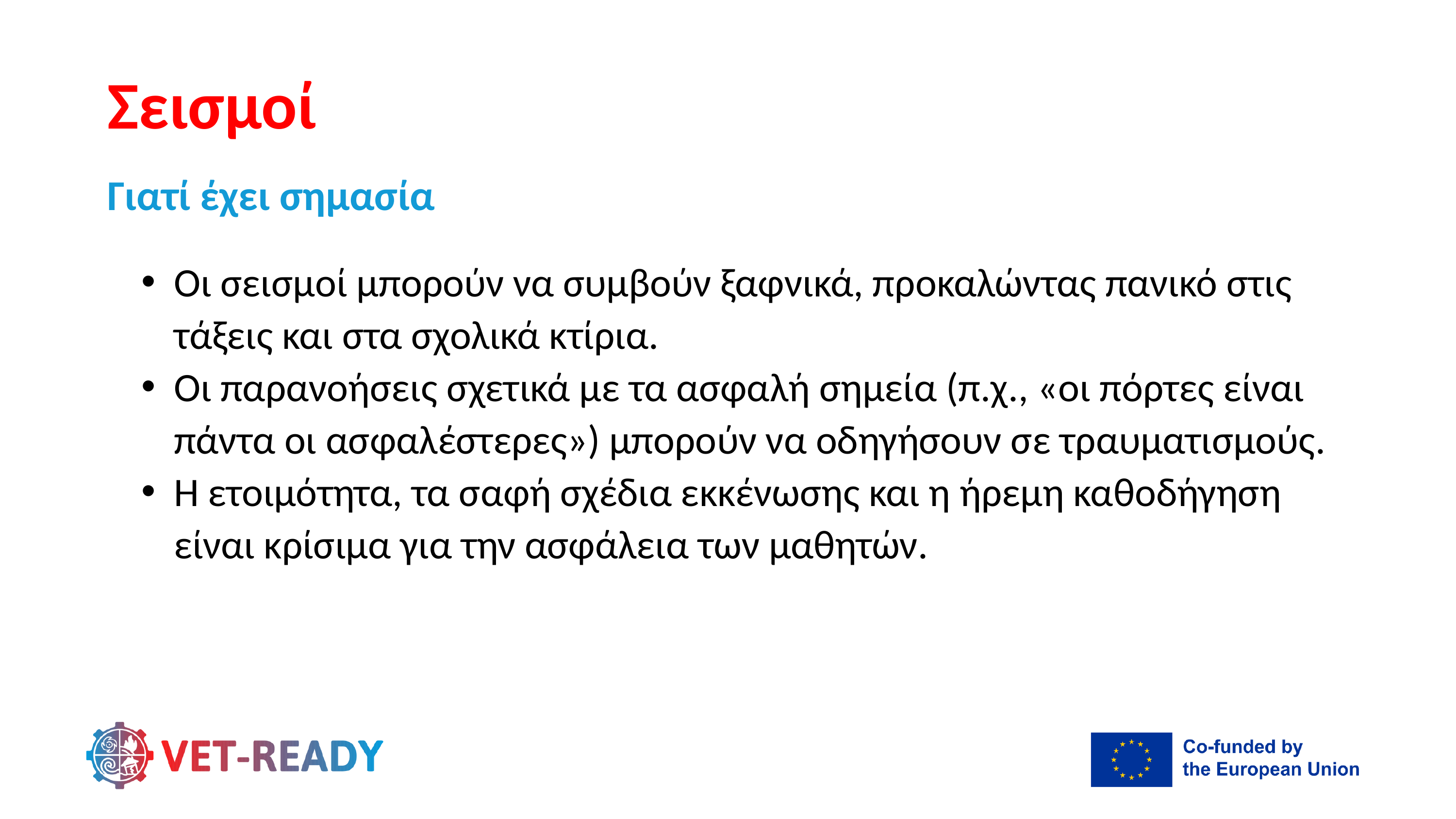

Σεισμοί
Γιατί έχει σημασία
Οι σεισμοί μπορούν να συμβούν ξαφνικά, προκαλώντας πανικό στις τάξεις και στα σχολικά κτίρια.
Οι παρανοήσεις σχετικά με τα ασφαλή σημεία (π.χ., «οι πόρτες είναι πάντα οι ασφαλέστερες») μπορούν να οδηγήσουν σε τραυματισμούς.
Η ετοιμότητα, τα σαφή σχέδια εκκένωσης και η ήρεμη καθοδήγηση είναι κρίσιμα για την ασφάλεια των μαθητών.